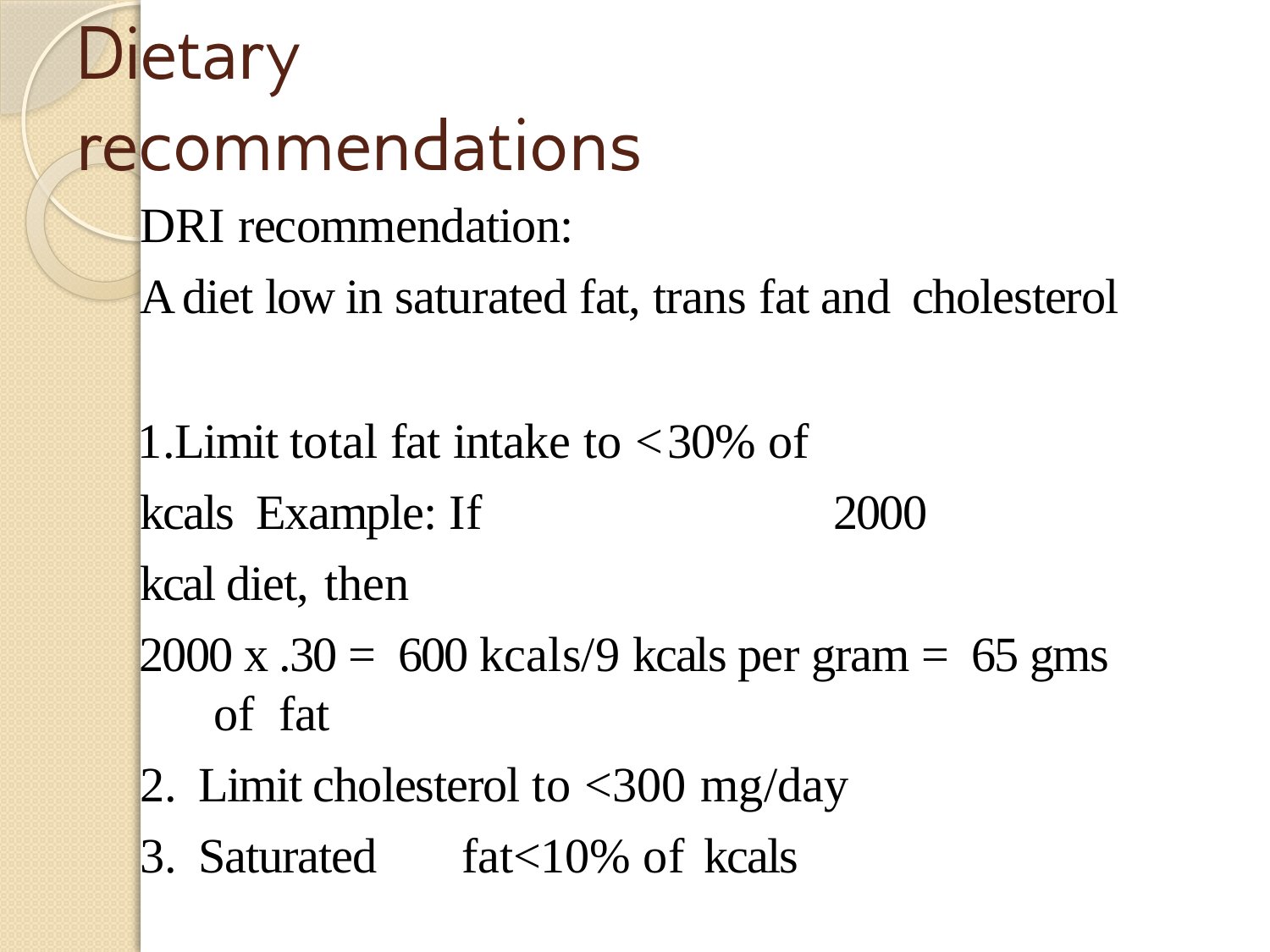

# Dietary recommendations
DRI recommendation:
A diet low in saturated fat, trans fat and cholesterol

Limit total fat intake to <30% of	kcals  Example: If	2000 kcal diet, then
2000 x .30 = 600 kcals/9 kcals per gram = 65 gms of  fat
Limit cholesterol to <300 mg/day
Saturated	fat<10% of	kcals